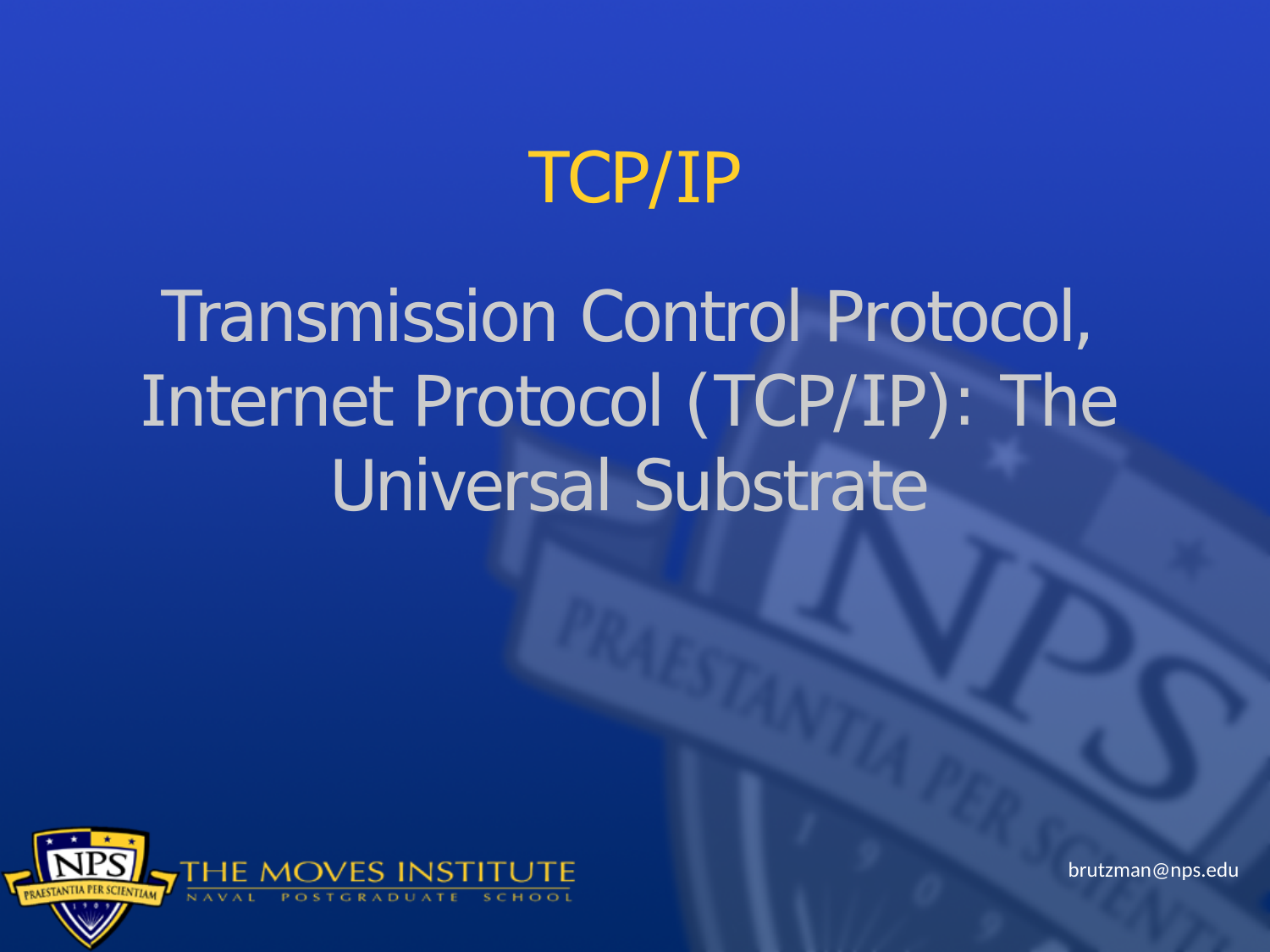

# TCP/IP
Transmission Control Protocol, Internet Protocol (TCP/IP): The Universal Substrate
brutzman@nps.edu